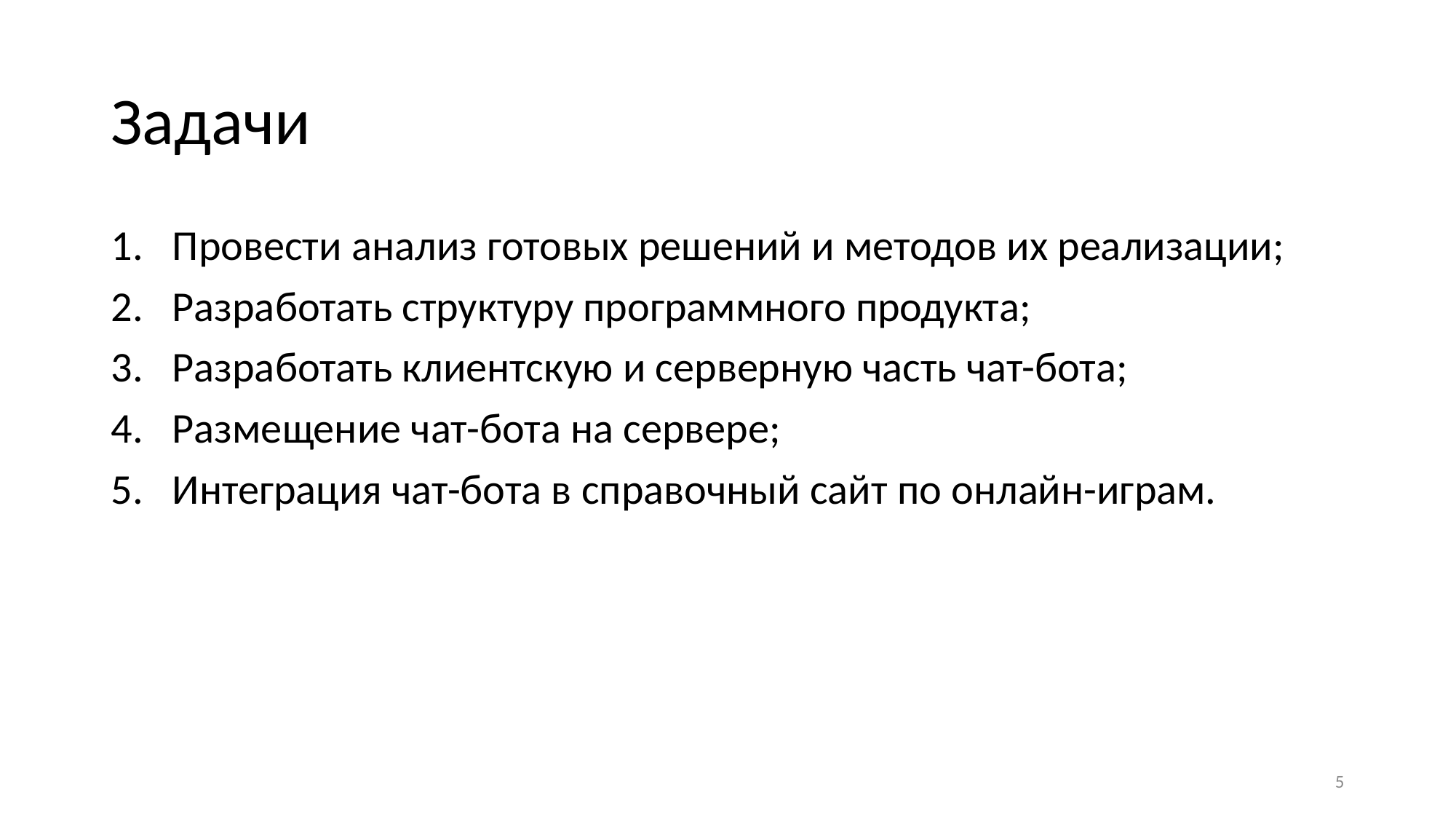

# Задачи
Провести анализ готовых решений и методов их реализации;
Разработать структуру программного продукта;
Разработать клиентскую и серверную часть чат-бота;
Размещение чат-бота на сервере;
Интеграция чат-бота в справочный сайт по онлайн-играм.

5